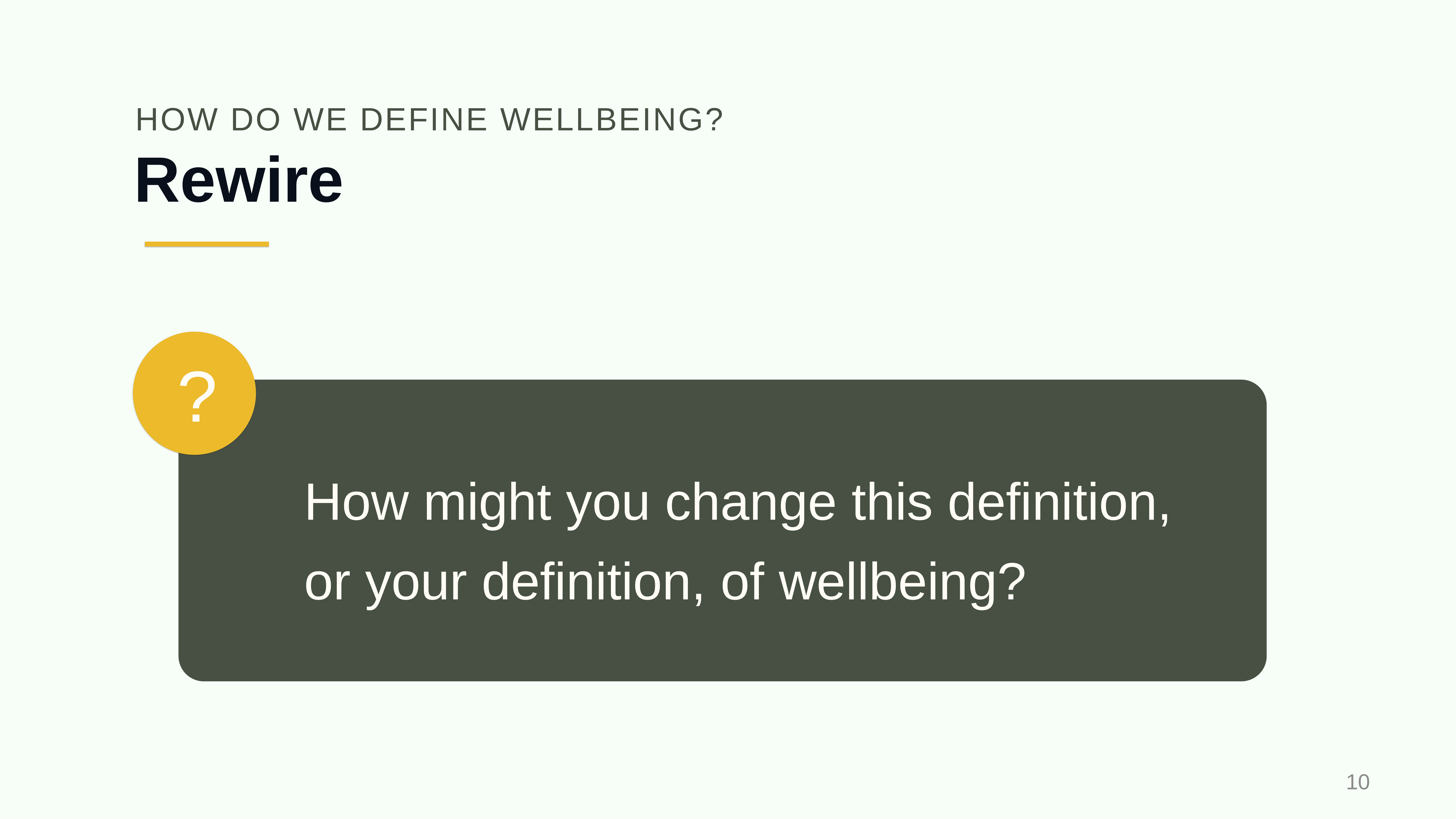

HOW DO WE DEFINE WELLBEING?
# Rewire

?

How might you change this definition, or your definition, of wellbeing?
10